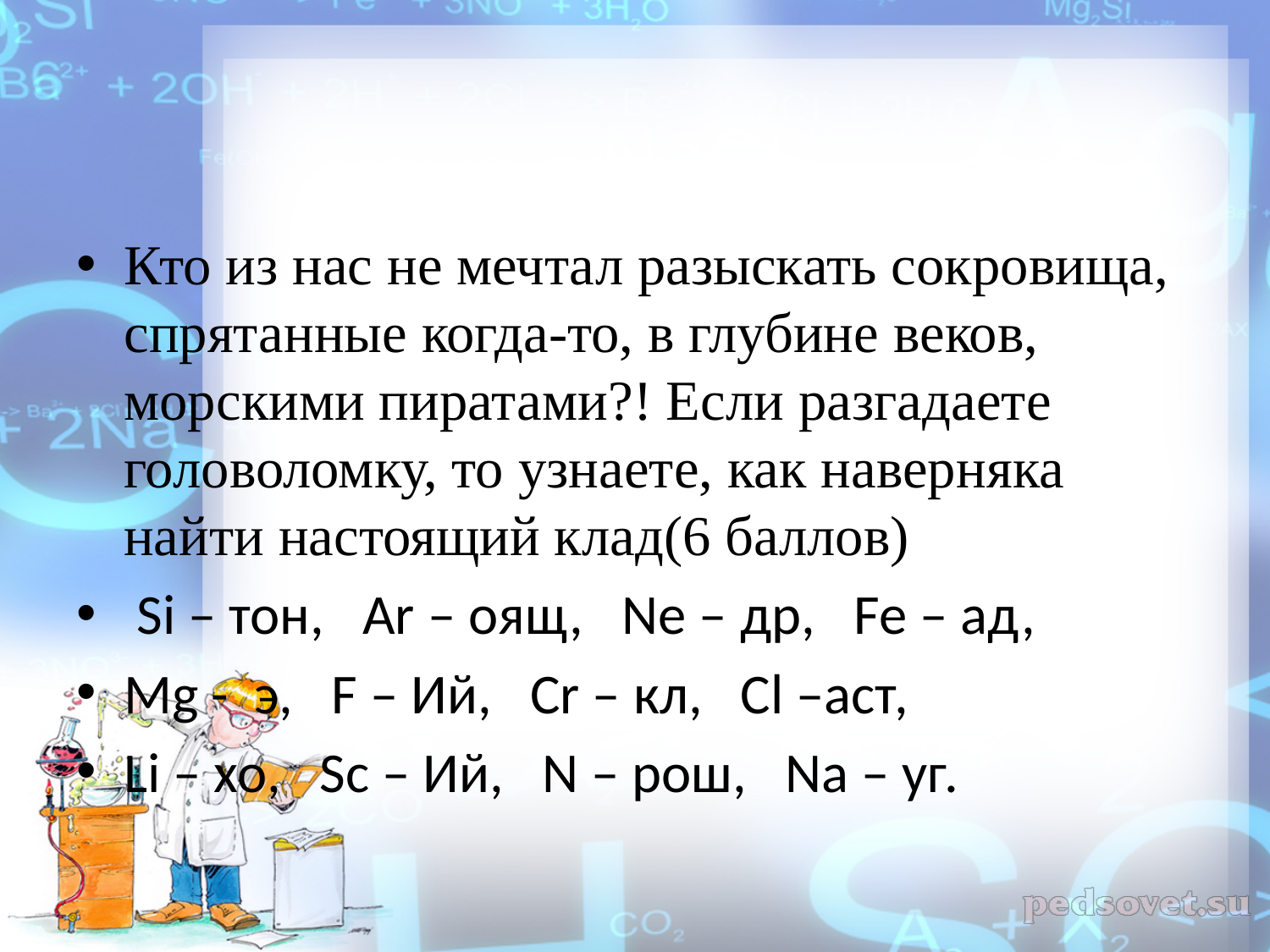

#
Кто из нас не мечтал разыскать сокровища, спрятанные когда-то, в глубине веков, морскими пиратами?! Если разгадаете головоломку, то узнаете, как наверняка найти настоящий клад(6 баллов)
 Si – тон,   Ar – оящ,   Ne – др,   Fe – ад,
Mg -  э,   F – Ий,   Cr – кл,   Cl –аст,
Li – хо,   Sc – Ий,   N – рош,   Na – уг.